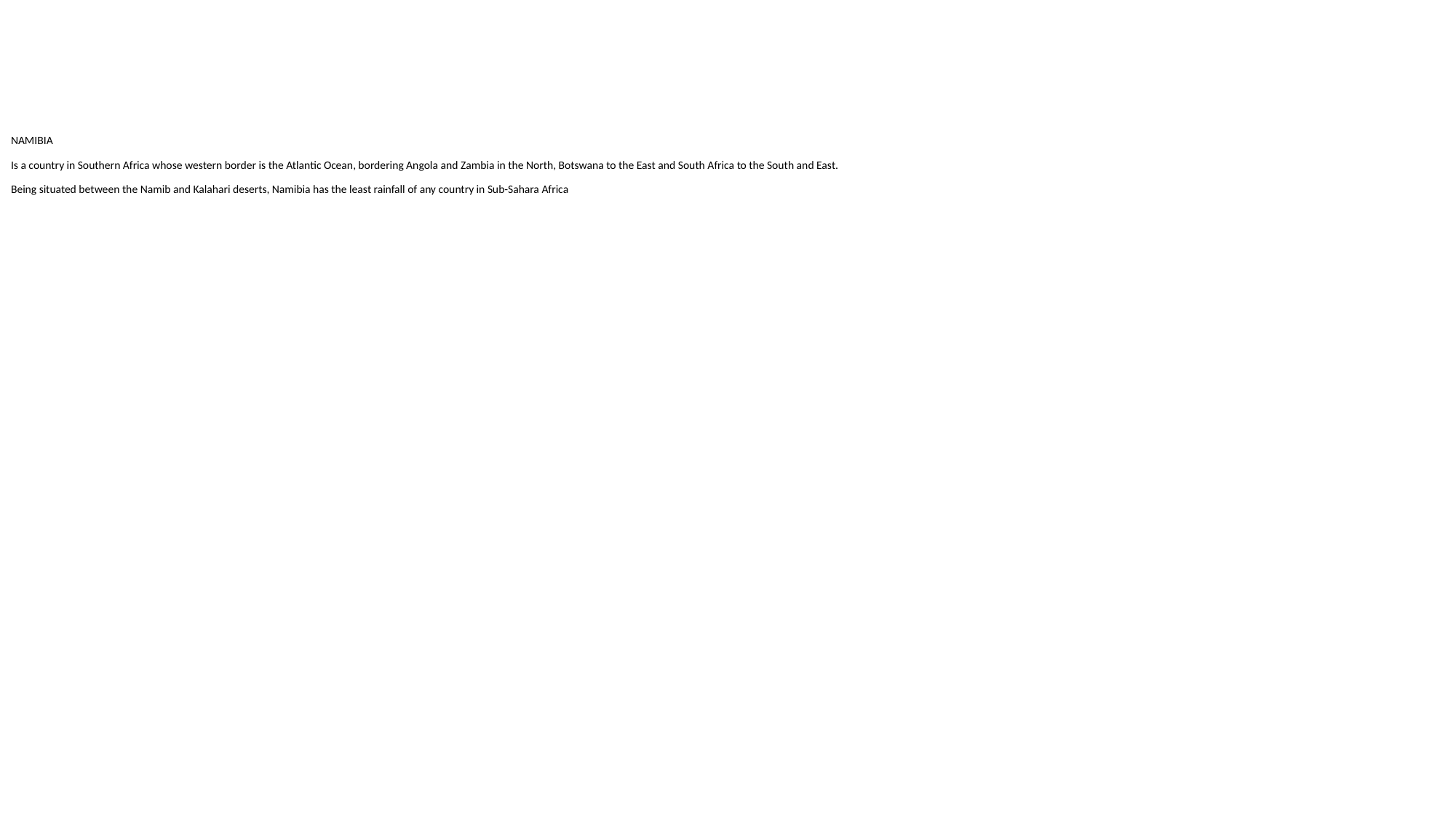

NAMIBIA
Is a country in Southern Africa whose western border is the Atlantic Ocean, bordering Angola and Zambia in the North, Botswana to the East and South Africa to the South and East.
Being situated between the Namib and Kalahari deserts, Namibia has the least rainfall of any country in Sub-Sahara Africa